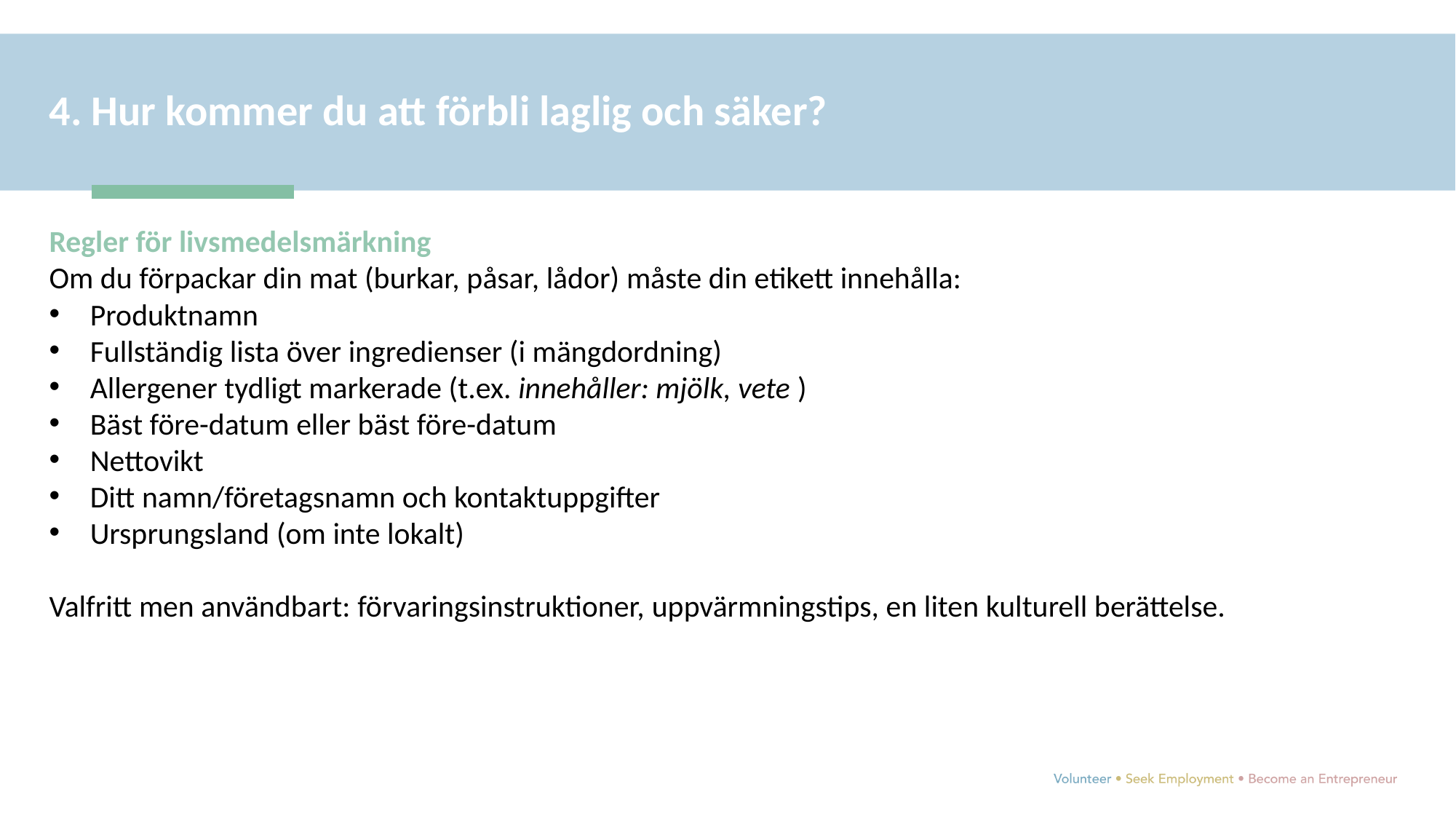

4. Hur kommer du att förbli laglig och säker?

Regler för livsmedelsmärkning
Om du förpackar din mat (burkar, påsar, lådor) måste din etikett innehålla:
Produktnamn
Fullständig lista över ingredienser (i mängdordning)
Allergener tydligt markerade (t.ex. innehåller: mjölk, vete )
Bäst före-datum eller bäst före-datum
Nettovikt
Ditt namn/företagsnamn och kontaktuppgifter
Ursprungsland (om inte lokalt)

Valfritt men användbart: förvaringsinstruktioner, uppvärmningstips, en liten kulturell berättelse.